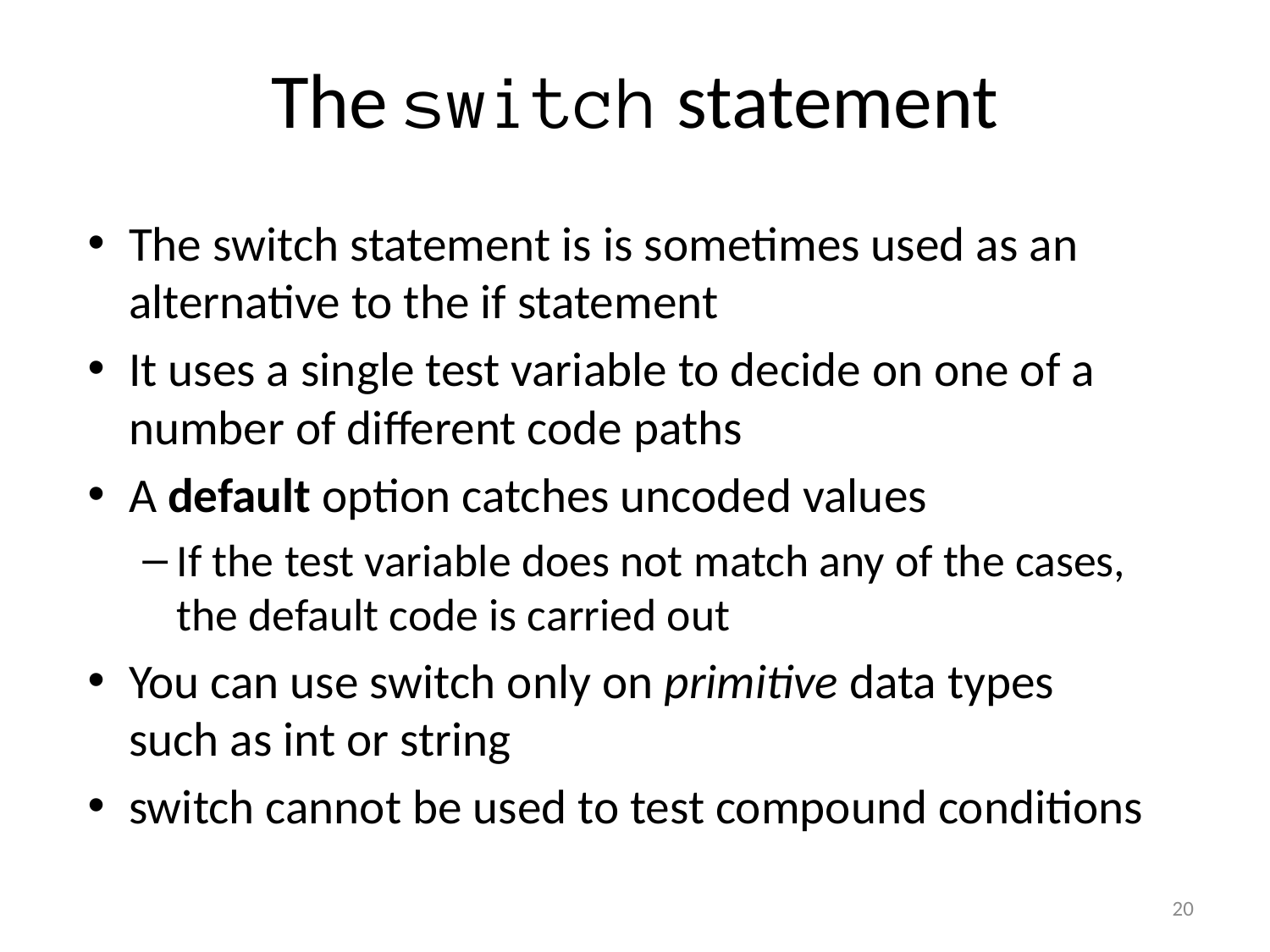

# The switch statement
The switch statement is is sometimes used as an alternative to the if statement
It uses a single test variable to decide on one of a number of different code paths
A default option catches uncoded values
If the test variable does not match any of the cases, the default code is carried out
You can use switch only on primitive data types  such as int or string
switch cannot be used to test compound conditions

20